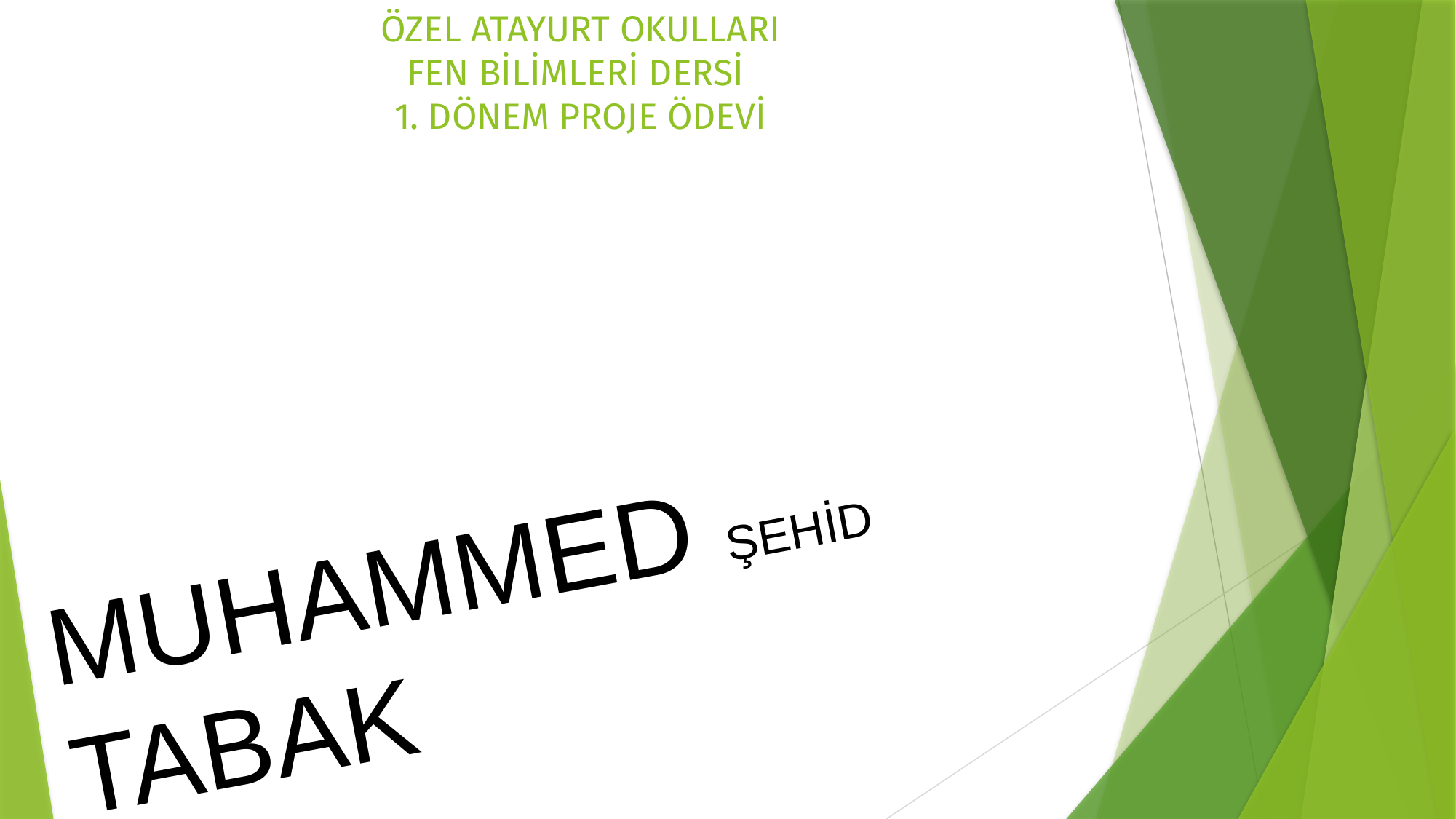

# ÖZEL ATAYURT OKULLARI FEN BİLİMLERİ DERSİ 1. DÖNEM PROJE ÖDEVİ
MUHAMMED ŞEHİD TABAK